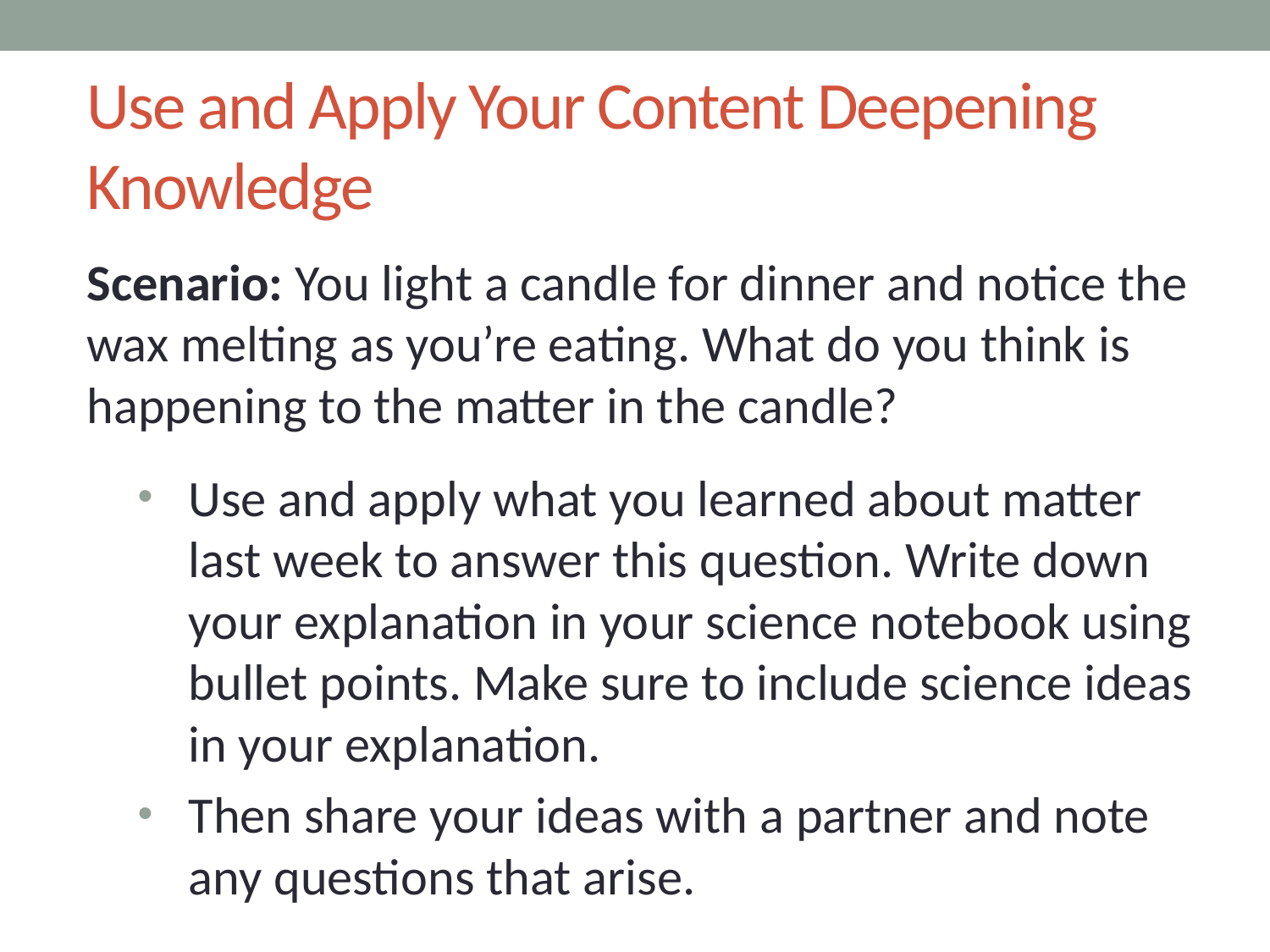

# Use and Apply Your Content Deepening Knowledge
Scenario: You light a candle for dinner and notice the wax melting as you’re eating. What do you think is happening to the matter in the candle?
Use and apply what you learned about matter last week to answer this question. Write down your explanation in your science notebook using bullet points. Make sure to include science ideas in your explanation.
Then share your ideas with a partner and note any questions that arise.